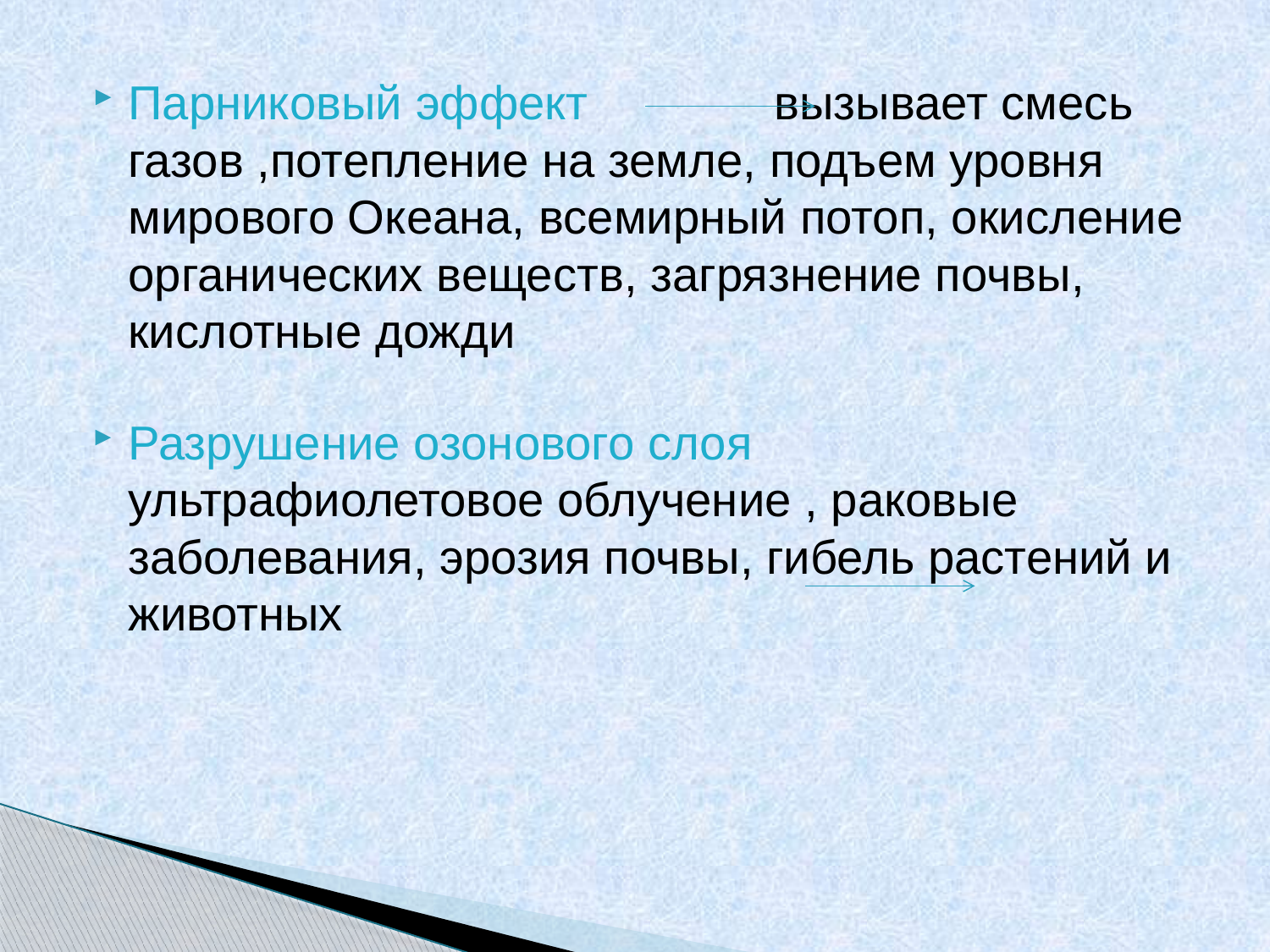

Парниковый эффект              вызывает смесь газов ,потепление на земле, подъем уровня мирового Океана, всемирный потоп, окисление органических веществ, загрязнение почвы, кислотные дожди
Разрушение озонового слоя              ультрафиолетовое облучение , раковые заболевания, эрозия почвы, гибель растений и животных